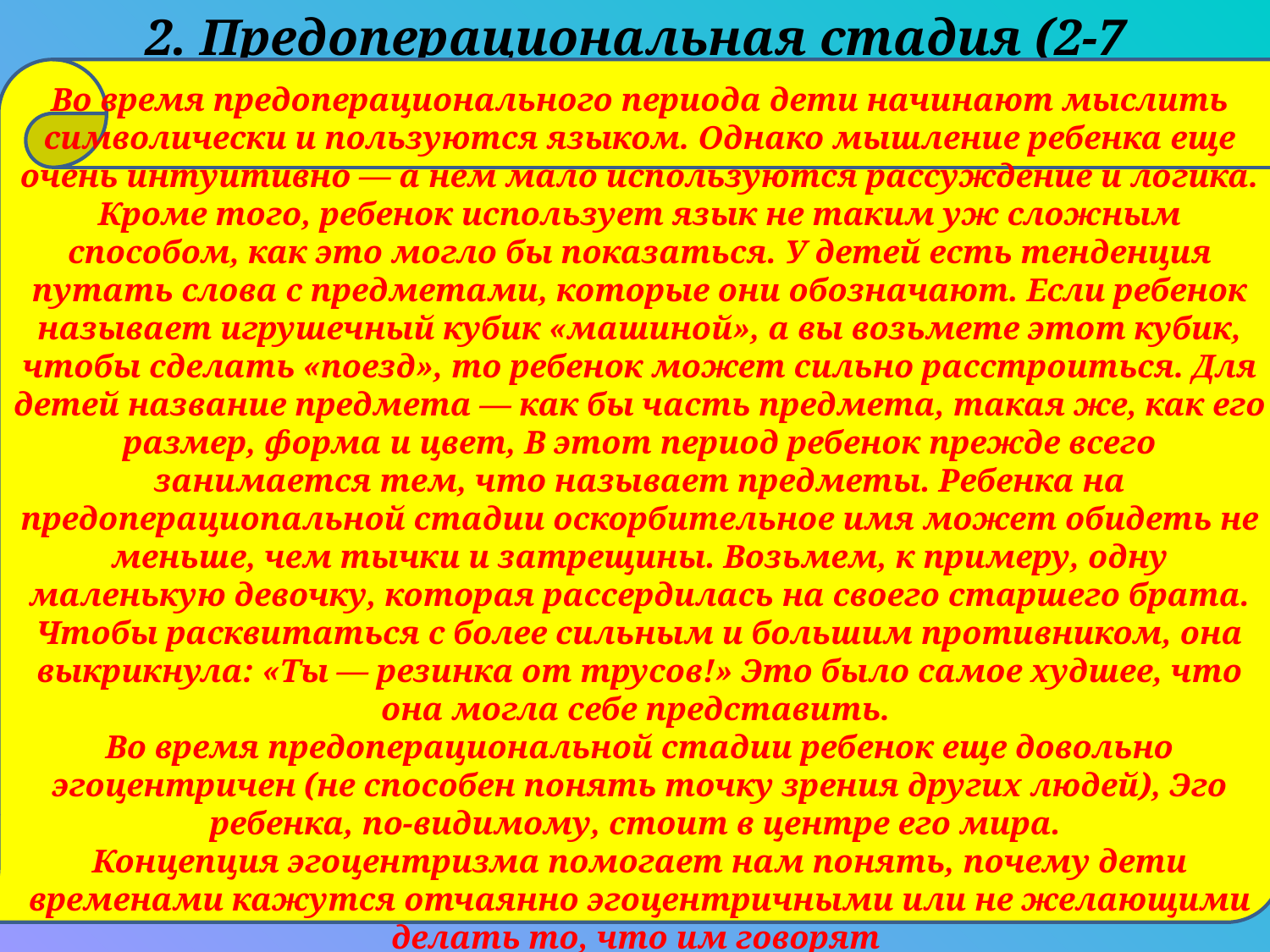

2. Предoпeрациональная стадия (2-7 лет).
Во время предоперационального периода дети начинают мыслить символически и пользуются языком. Однако мышление ребенка еще очень интуитивно — а нем мало используются рассуждение и логика. Кроме того, ребенок использует язык не таким уж сложным способом, как это могло бы показаться. У детей есть тенденция путать слова с предметами, которые они обозначают. Если ребенок называет игрушечный кубик «машиной», а вы возьмете этот кубик, чтобы сделать «поезд», то ребенок может сильно расстроиться. Для детей название предмета — как бы часть предмета, такая же, как его размер, форма и цвет, В этот период ребенок прежде всего занимается тем, что называет предметы. Ребенка на предоперациопальной стадии оскорбительное имя может обидеть не меньше, чем тычки и затрещины. Возьмем, к примеру, одну маленькую девочку, которая рассердилась на своего старшего брата. Чтобы расквитаться с более сильным и большим противником, она выкрикнула: «Ты — резинка от трусов!» Это было самое худшее, что она могла себе представить.
Во время предоперациональной стадии ребенок еще довольно эгоцентричен (не способен понять точку зрения других людей), Эго ребенка, по-видимому, стоит в центре его мира.
Концепция эгоцентризма помогает нам понять, почему дети временами кажутся отчаянно эгоцентричными или не желающими делать то, что им говорят